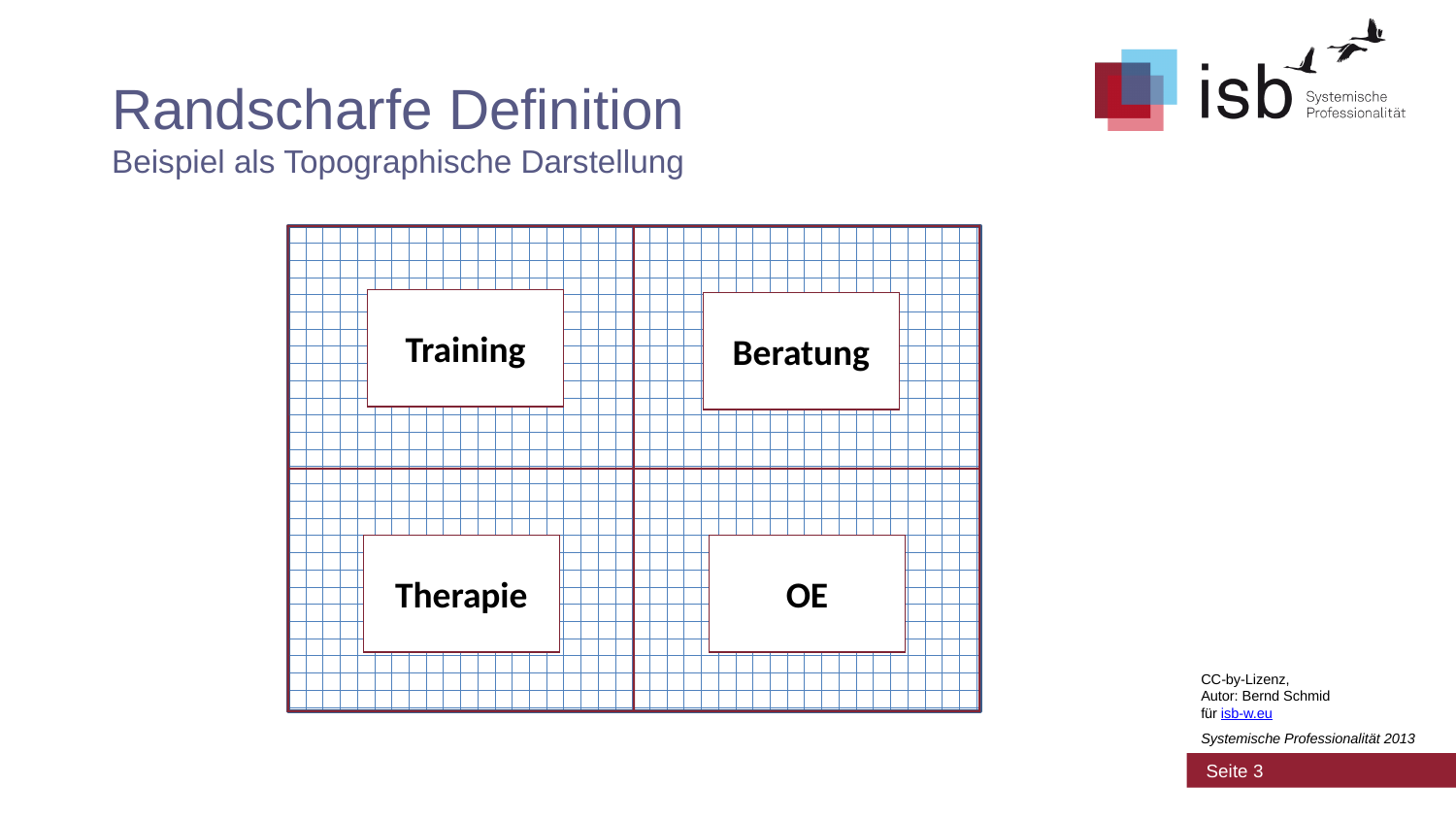

# Randscharfe Definition Beispiel als Topographische Darstellung

Training
Beratung
Therapie
OE

CC-by-Lizenz,
Autor: Bernd Schmid
für isb-w.eu
Systemische Professionalität 2013
 Seite 3